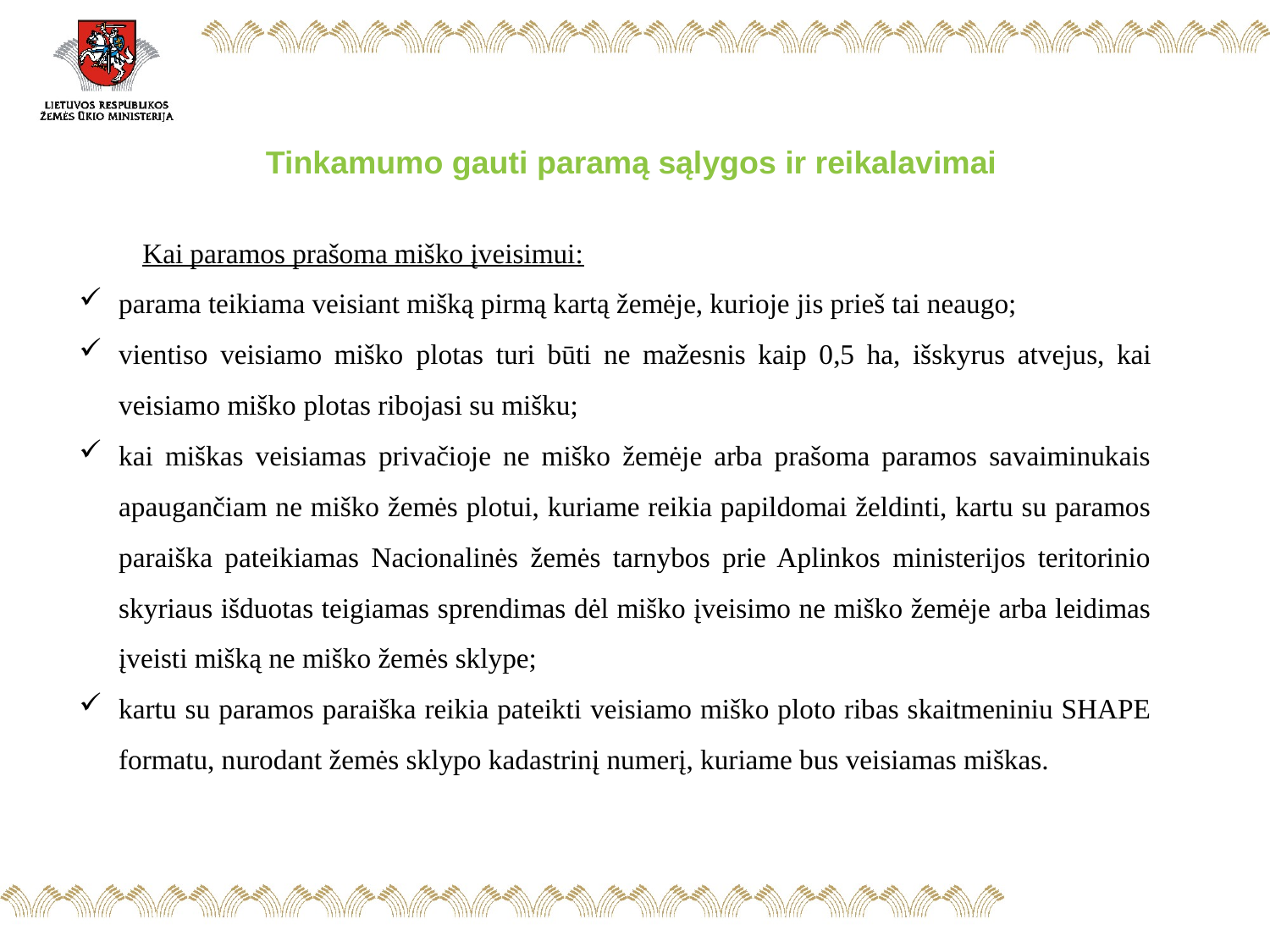

Tinkamumo gauti paramą sąlygos ir reikalavimai
Kai paramos prašoma miško įveisimui:
parama teikiama veisiant mišką pirmą kartą žemėje, kurioje jis prieš tai neaugo;
vientiso veisiamo miško plotas turi būti ne mažesnis kaip 0,5 ha, išskyrus atvejus, kai veisiamo miško plotas ribojasi su mišku;
kai miškas veisiamas privačioje ne miško žemėje arba prašoma paramos savaiminukais apaugančiam ne miško žemės plotui, kuriame reikia papildomai želdinti, kartu su paramos paraiška pateikiamas Nacionalinės žemės tarnybos prie Aplinkos ministerijos teritorinio skyriaus išduotas teigiamas sprendimas dėl miško įveisimo ne miško žemėje arba leidimas įveisti mišką ne miško žemės sklype;
kartu su paramos paraiška reikia pateikti veisiamo miško ploto ribas skaitmeniniu SHAPE formatu, nurodant žemės sklypo kadastrinį numerį, kuriame bus veisiamas miškas.